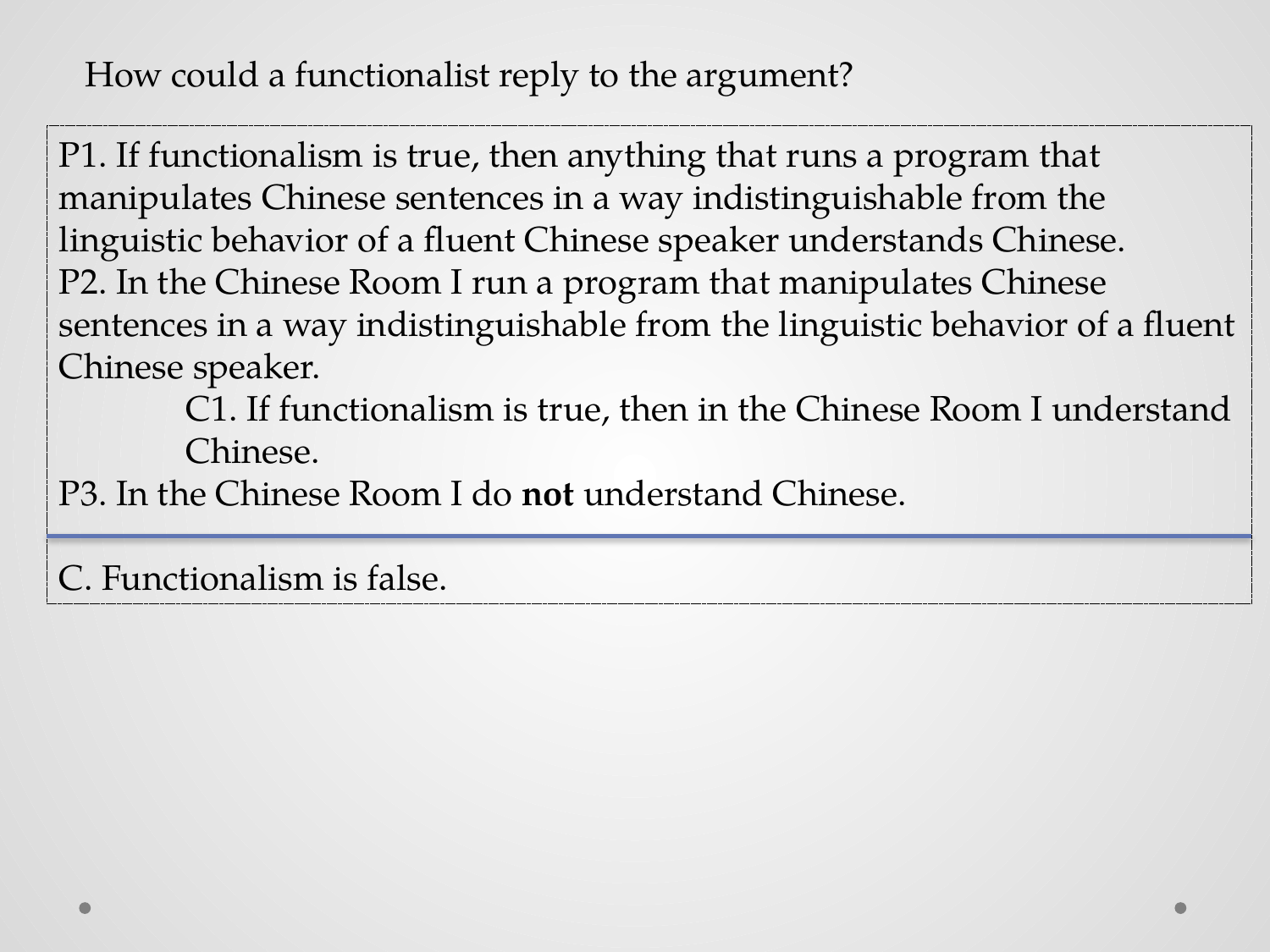

How could a functionalist reply to the argument?
P1. If functionalism is true, then anything that runs a program that manipulates Chinese sentences in a way indistinguishable from the linguistic behavior of a fluent Chinese speaker understands Chinese.
P2. In the Chinese Room I run a program that manipulates Chinese sentences in a way indistinguishable from the linguistic behavior of a fluent Chinese speaker.
	C1. If functionalism is true, then in the Chinese Room I understand 	Chinese.
P3. In the Chinese Room I do not understand Chinese.

C. Functionalism is false.